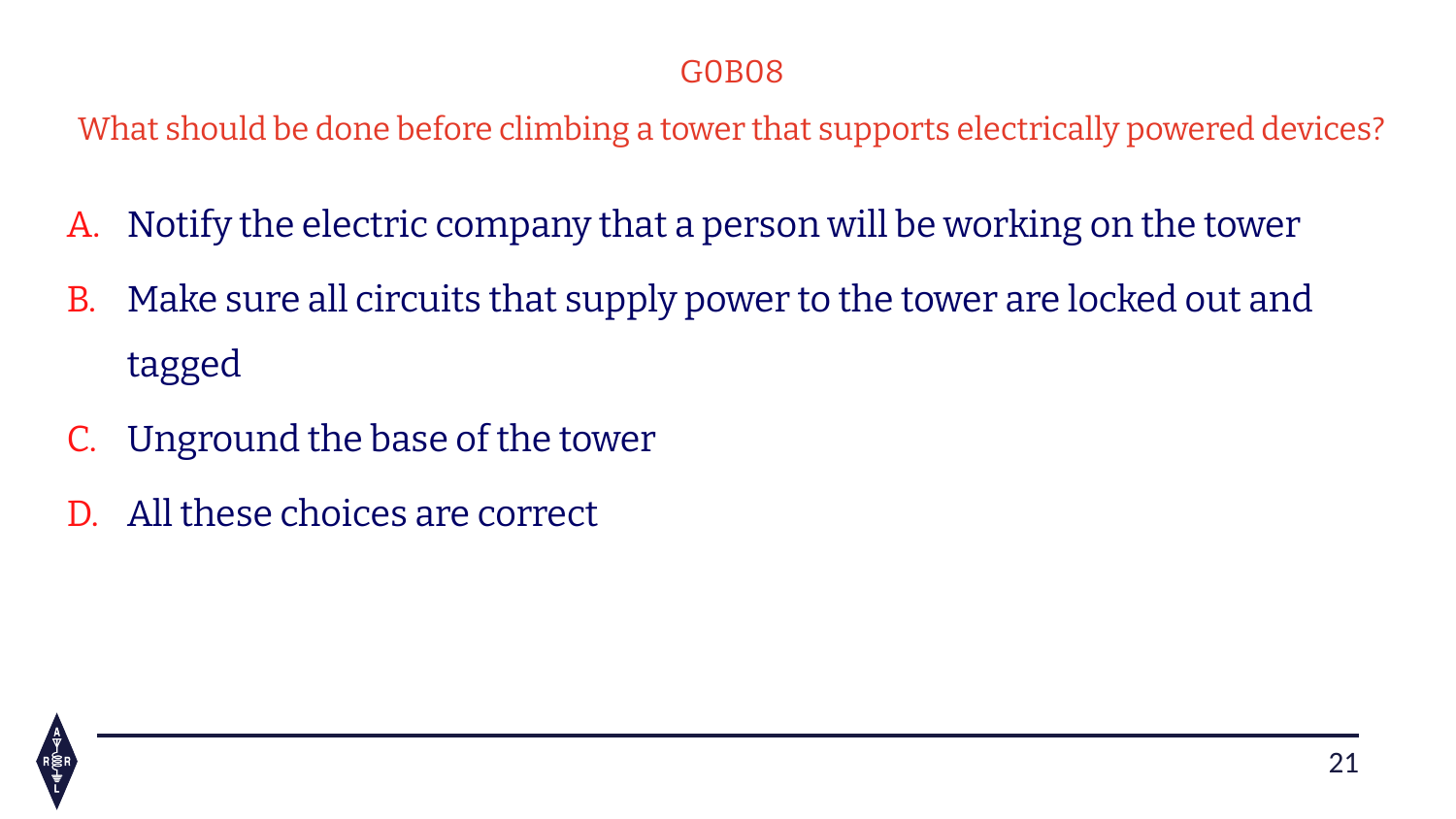

G0B08
What should be done before climbing a tower that supports electrically powered devices?
Notify the electric company that a person will be working on the tower
Make sure all circuits that supply power to the tower are locked out and tagged
Unground the base of the tower
All these choices are correct
21